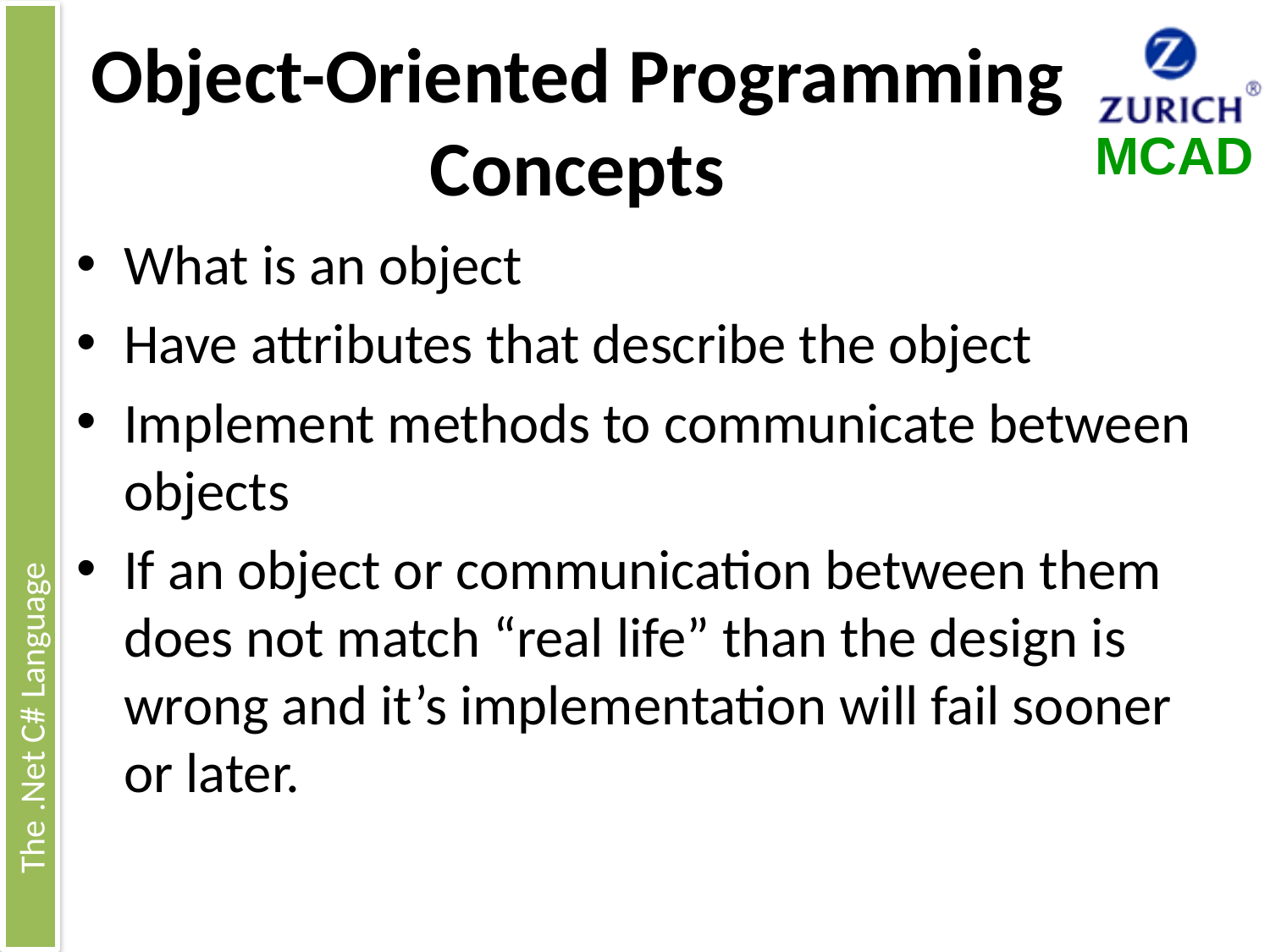

# Object-Oriented Programming Concepts
What is an object
Have attributes that describe the object
Implement methods to communicate between objects
If an object or communication between them does not match “real life” than the design is wrong and it’s implementation will fail sooner or later.